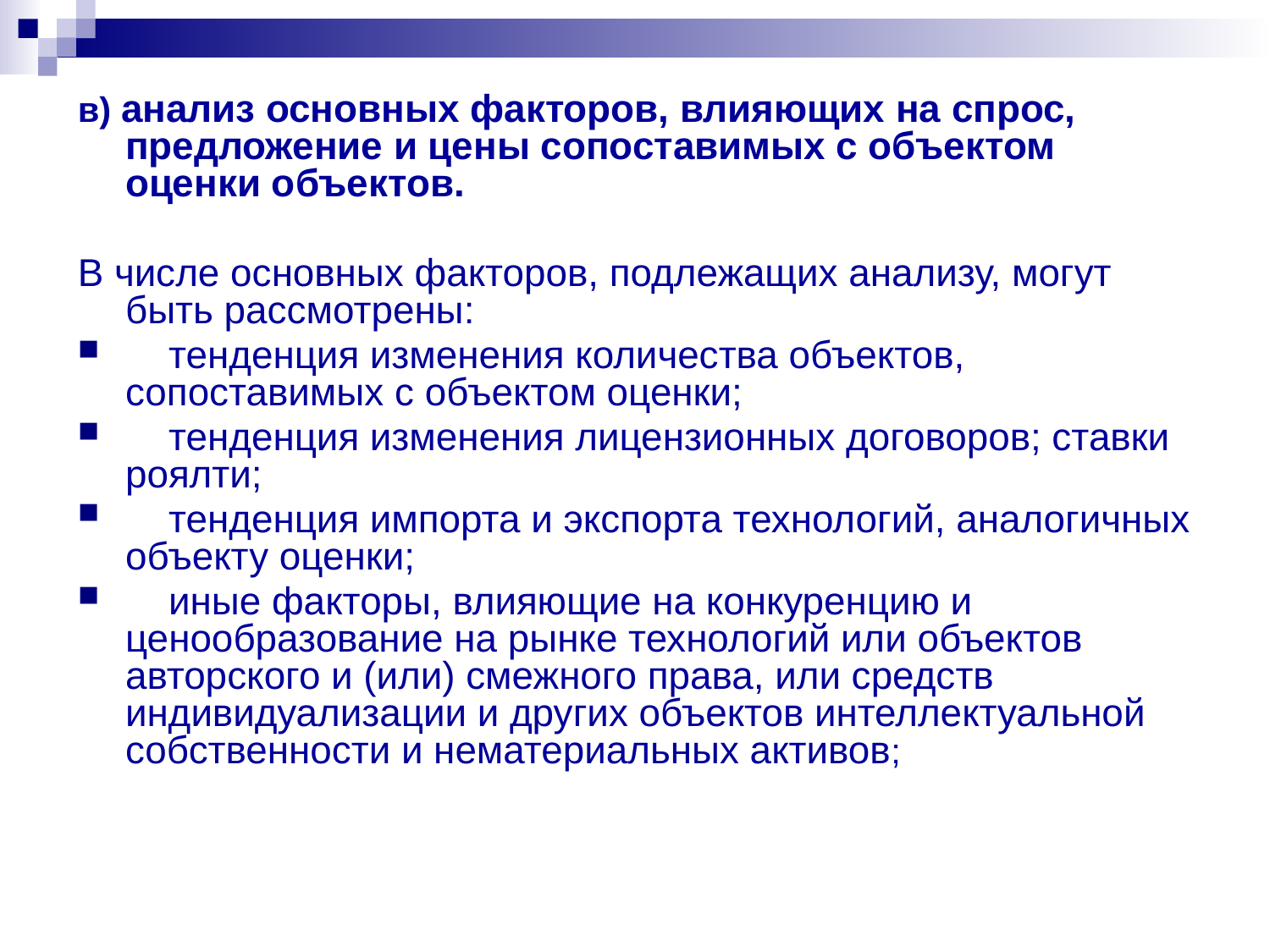

в) анализ основных факторов, влияющих на спрос, предложение и цены сопоставимых с объектом оценки объектов.

В числе основных факторов, подлежащих анализу, могут быть рассмотрены:
    тенденция изменения количества объектов, сопоставимых с объектом оценки;
    тенденция изменения лицензионных договоров; ставки роялти;
    тенденция импорта и экспорта технологий, аналогичных объекту оценки;
    иные факторы, влияющие на конкуренцию и ценообразование на рынке технологий или объектов авторского и (или) смежного права, или средств индивидуализации и других объектов интеллектуальной собственности и нематериальных активов;